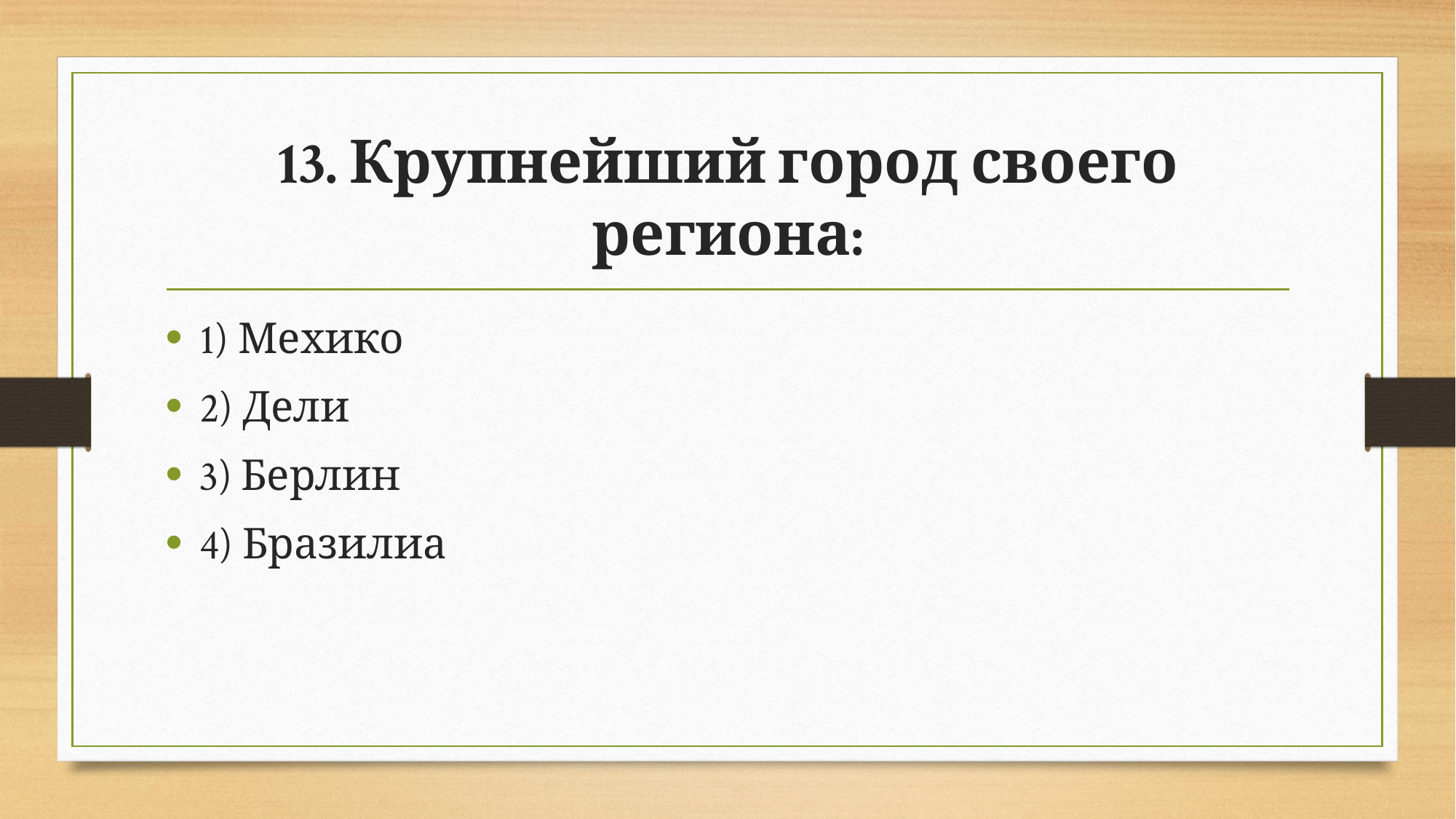

# 13. Крупнейший город своего региона:
1) Мехико
2) Дели
3) Берлин
4) Бразилиа